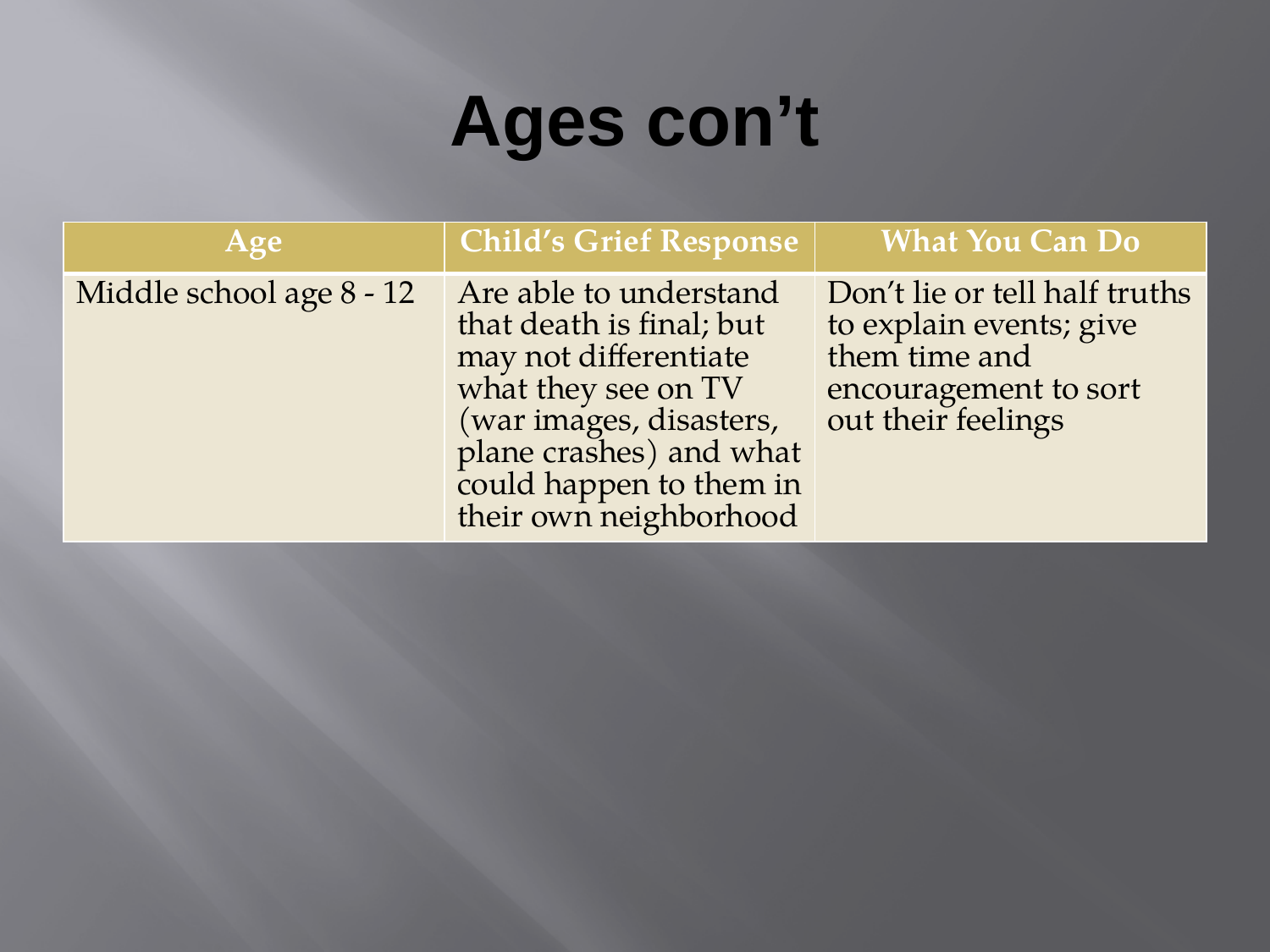

# Ages con’t
|  |  |  |
| --- | --- | --- |
|  |  |  |
| Age | Child’s Grief Response | What You Can Do |
| --- | --- | --- |
| Middle school age 8 - 12 | Are able to understand that death is final; but may not differentiate what they see on TV (war images, disasters, plane crashes) and what could happen to them in their own neighborhood | Don’t lie or tell half truths to explain events; give them time and encouragement to sort out their feelings |